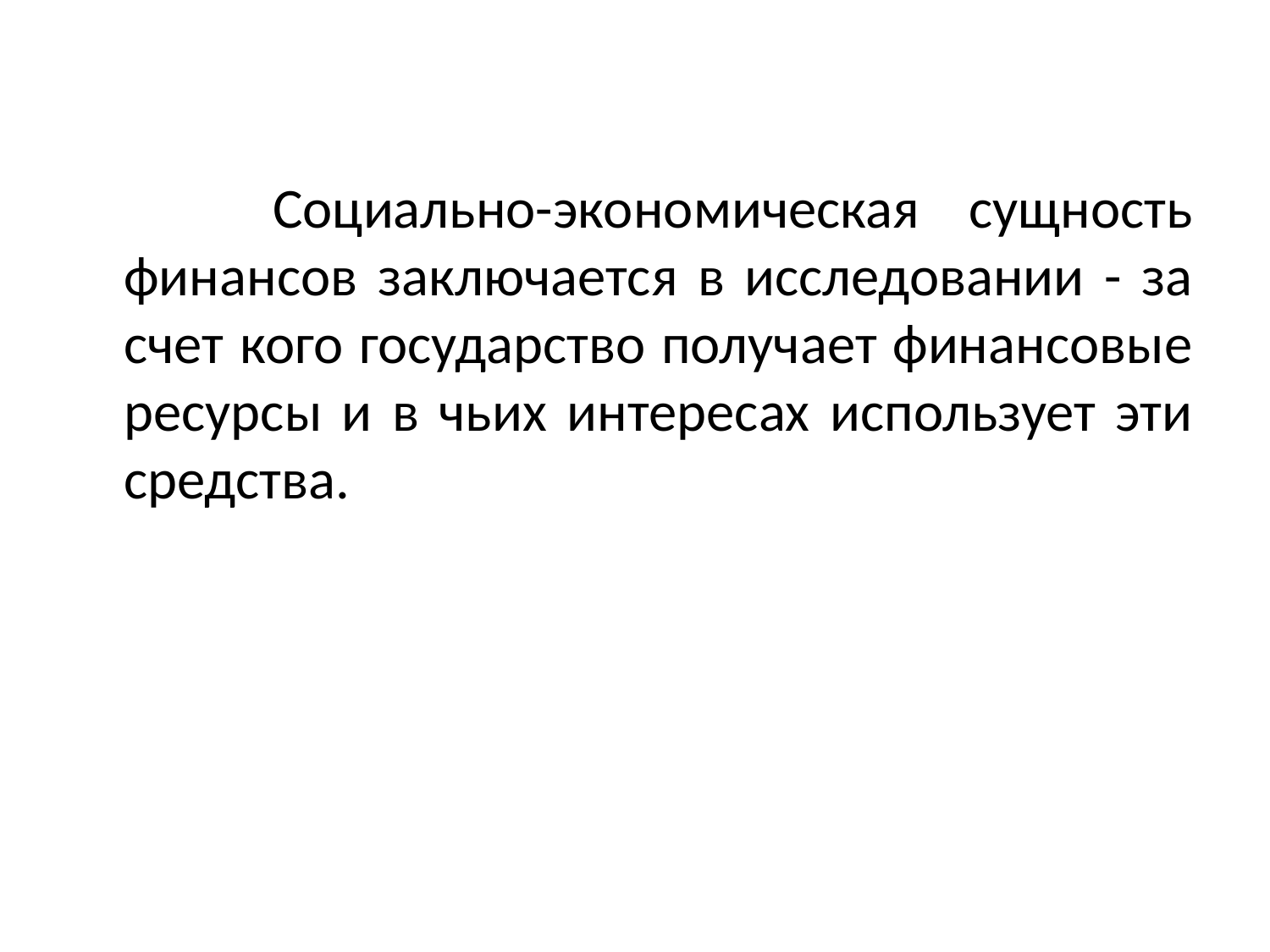

#

    Социально-экономическая сущность финансов заключается в исследовании - за счет кого государство получает финансовые ресурсы и в чьих интересах использует эти средства.